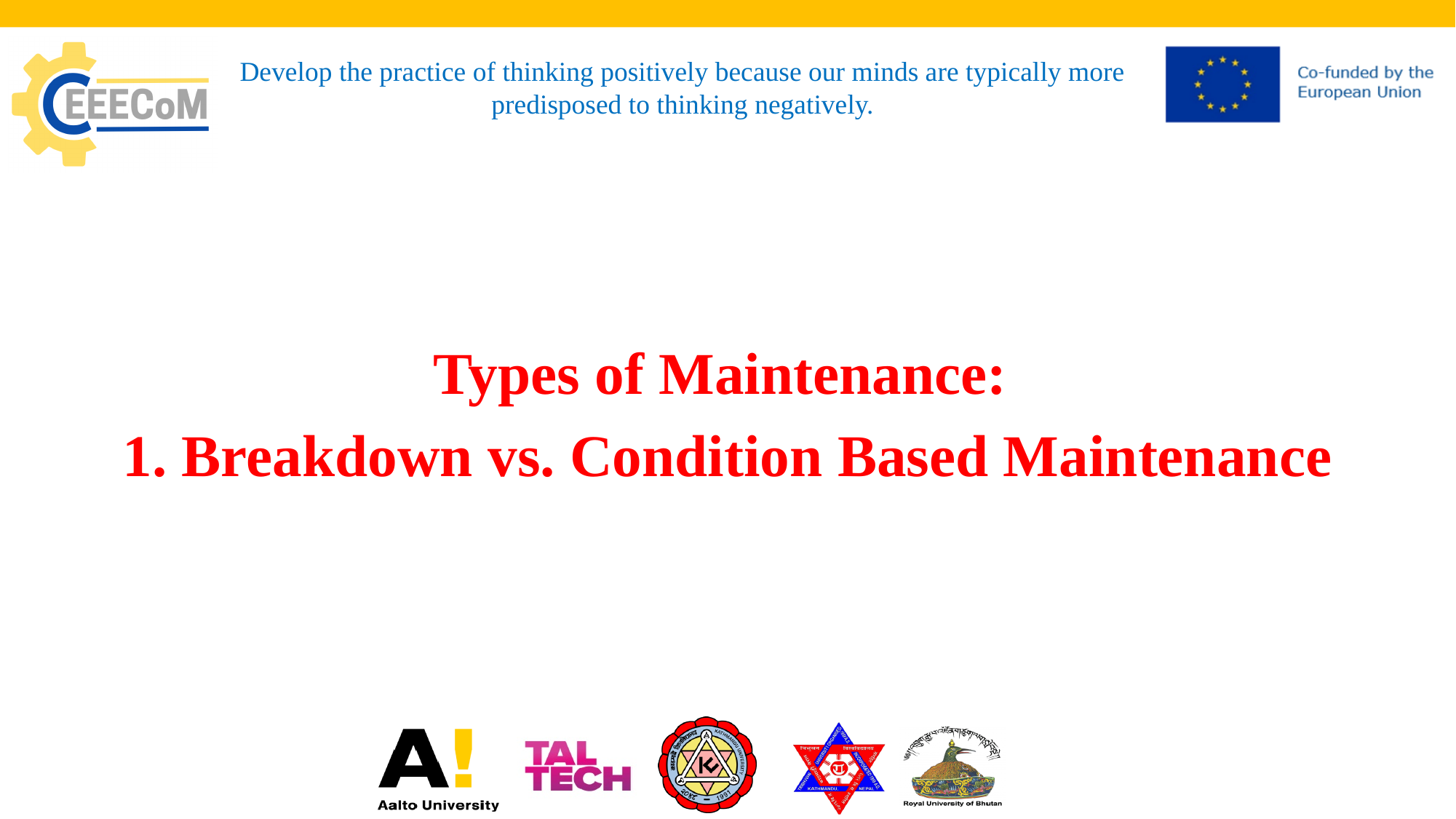

# Develop the practice of thinking positively because our minds are typically more predisposed to thinking negatively.

Types of Maintenance:
1. Breakdown vs. Condition Based Maintenance